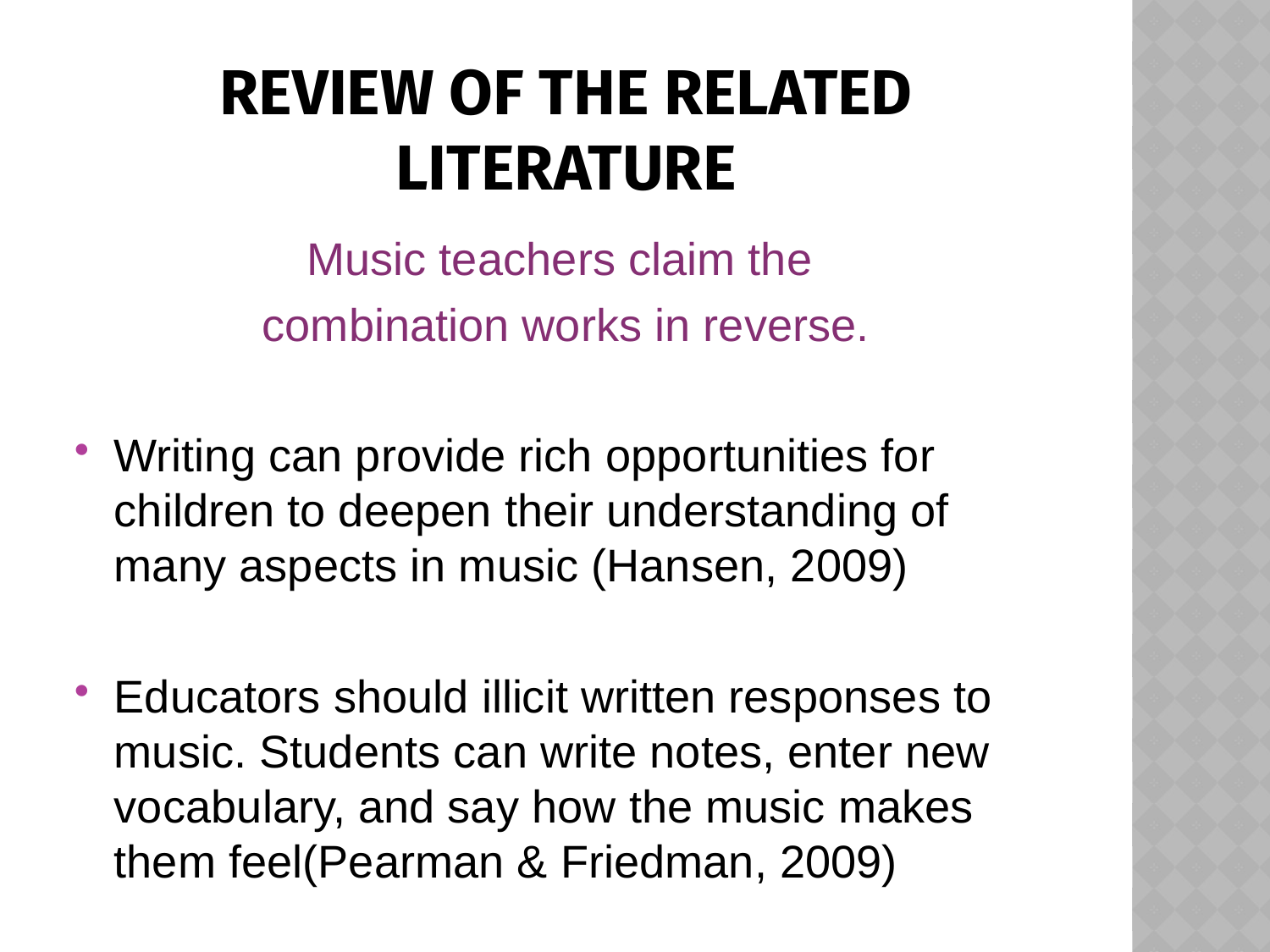

# Review of the related Literature
Music teachers claim the
combination works in reverse.

Writing can provide rich opportunities for children to deepen their understanding of many aspects in music (Hansen, 2009)

Educators should illicit written responses to music. Students can write notes, enter new vocabulary, and say how the music makes them feel(Pearman & Friedman, 2009)